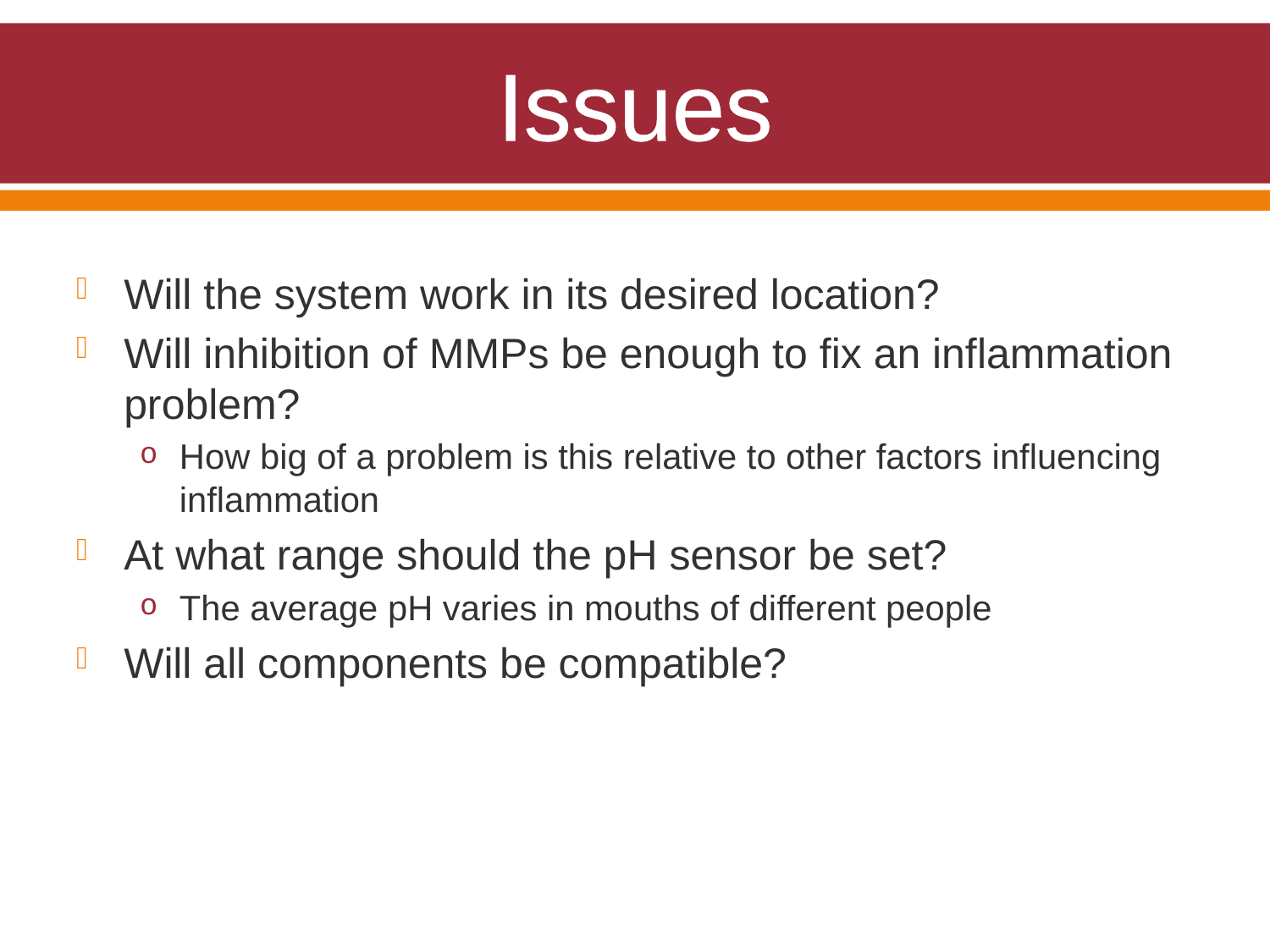

# Issues
Will the system work in its desired location?
Will inhibition of MMPs be enough to fix an inflammation problem?
How big of a problem is this relative to other factors influencing inflammation
At what range should the pH sensor be set?
The average pH varies in mouths of different people
Will all components be compatible?